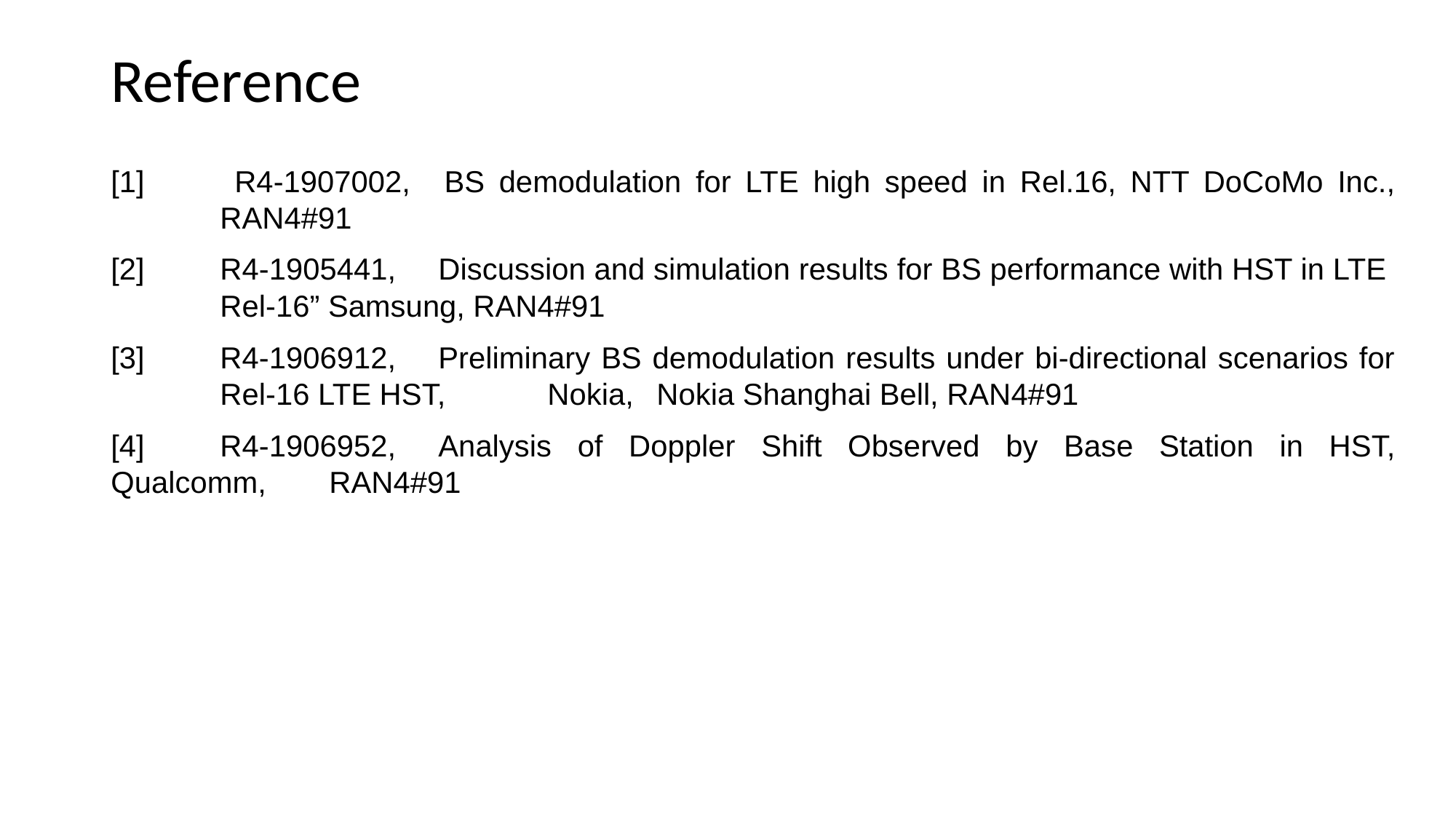

# Reference
[1]	 R4-1907002,	BS demodulation for LTE high speed in Rel.16, NTT DoCoMo Inc., 	RAN4#91
[2]	R4-1905441,	Discussion and simulation results for BS performance with HST in LTE  	Rel-16” Samsung, RAN4#91
[3]	R4-1906912,	Preliminary BS demodulation results under bi-directional scenarios for 	Rel-16 LTE HST,	Nokia, 	Nokia Shanghai Bell, RAN4#91
[4]	R4-1906952,	Analysis of Doppler Shift Observed by Base Station in HST, Qualcomm,	RAN4#91